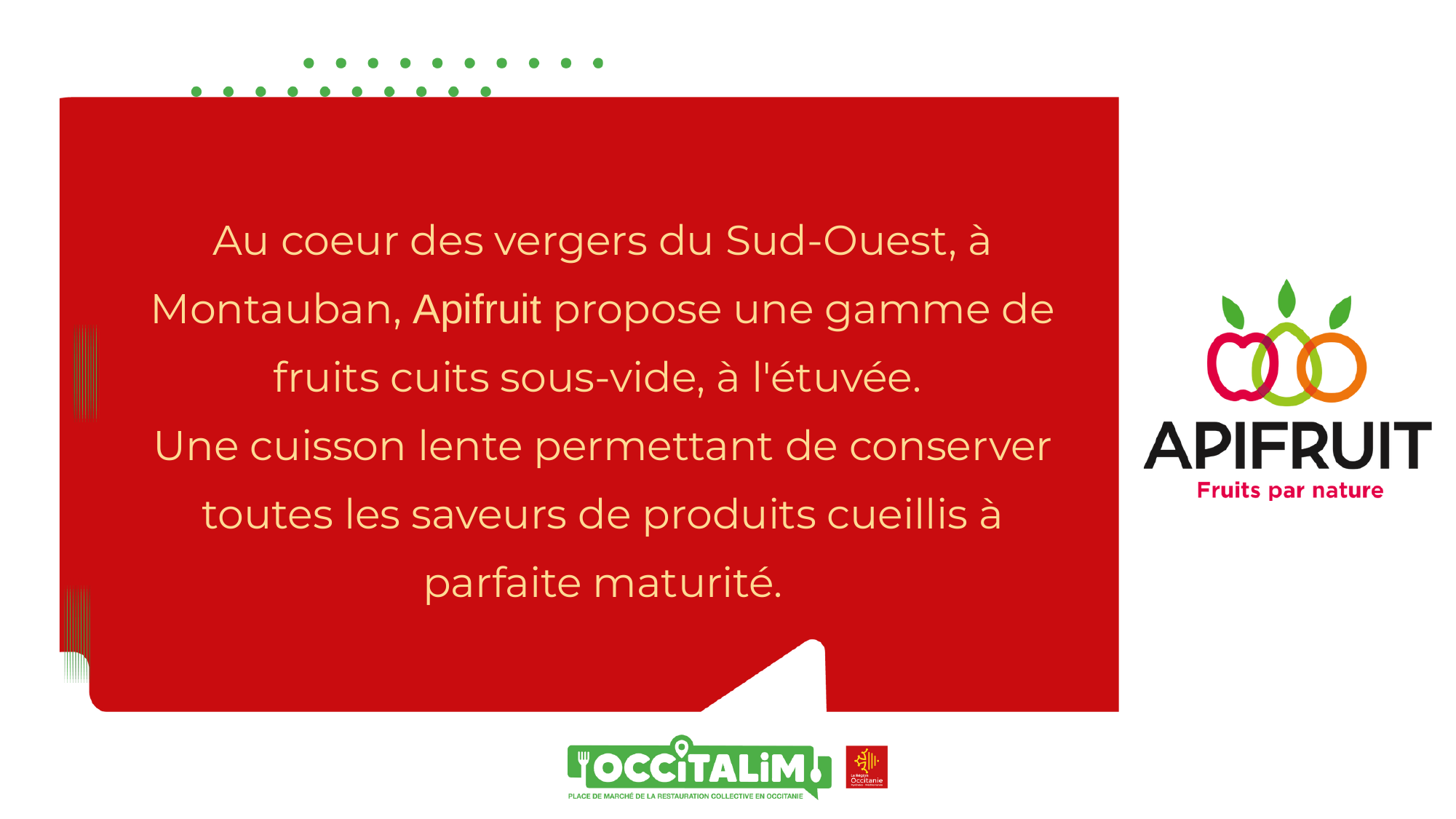

Au coeur des vergers du Sud-Ouest, à Montauban, Apifruit propose une gamme de fruits cuits sous-vide, à l'étuvée.
Une cuisson lente permettant de conserver toutes les saveurs de produits cueillis à parfaite maturité.